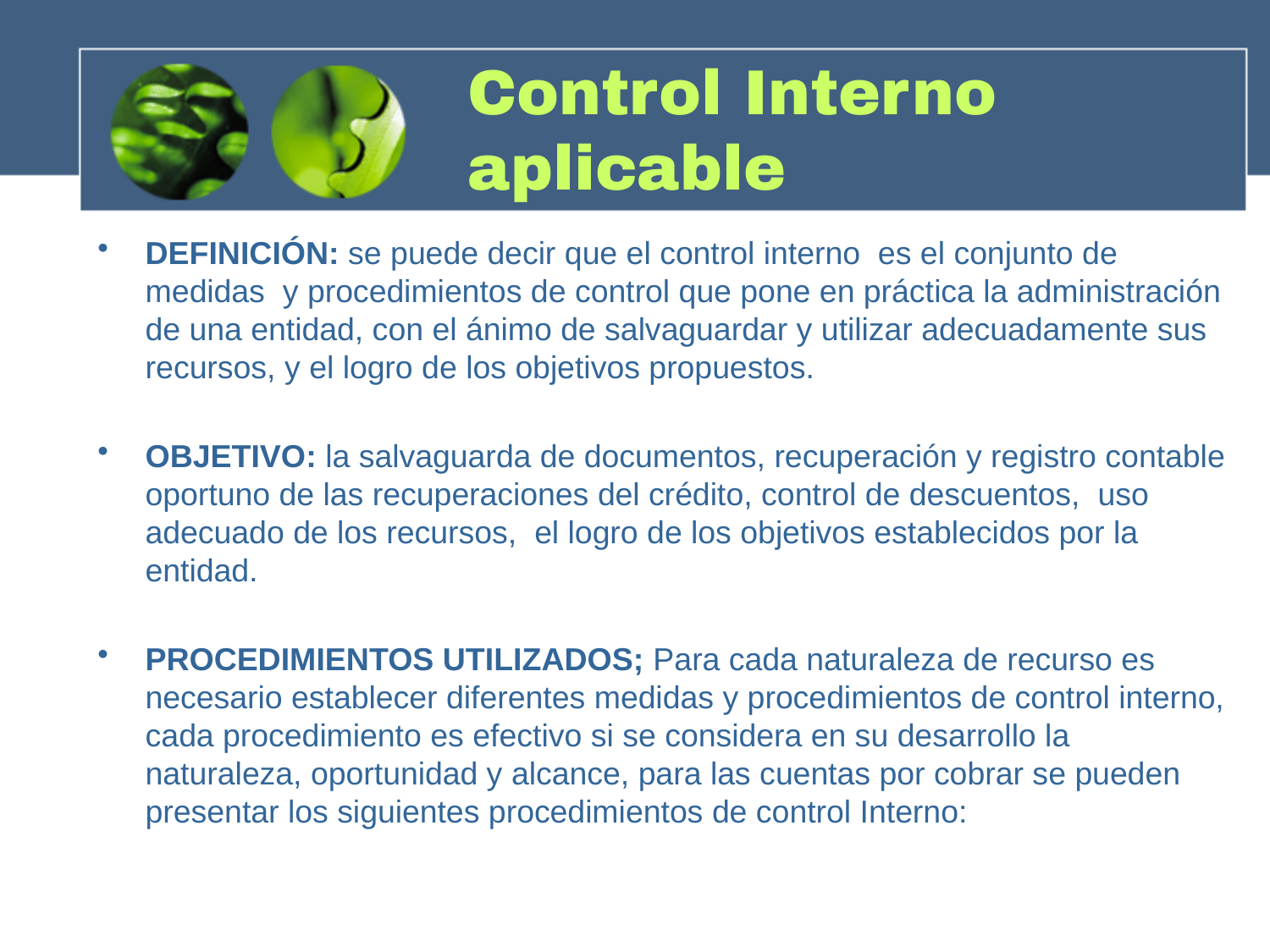

# Control Interno aplicable
DEFINICIÓN: se puede decir que el control interno  es el conjunto de medidas  y procedimientos de control que pone en práctica la administración de una entidad, con el ánimo de salvaguardar y utilizar adecuadamente sus recursos, y el logro de los objetivos propuestos.

OBJETIVO: la salvaguarda de documentos, recuperación y registro contable oportuno de las recuperaciones del crédito, control de descuentos,  uso adecuado de los recursos,  el logro de los objetivos establecidos por la entidad.

PROCEDIMIENTOS UTILIZADOS; Para cada naturaleza de recurso es necesario establecer diferentes medidas y procedimientos de control interno, cada procedimiento es efectivo si se considera en su desarrollo la naturaleza, oportunidad y alcance, para las cuentas por cobrar se pueden  presentar los siguientes procedimientos de control Interno: